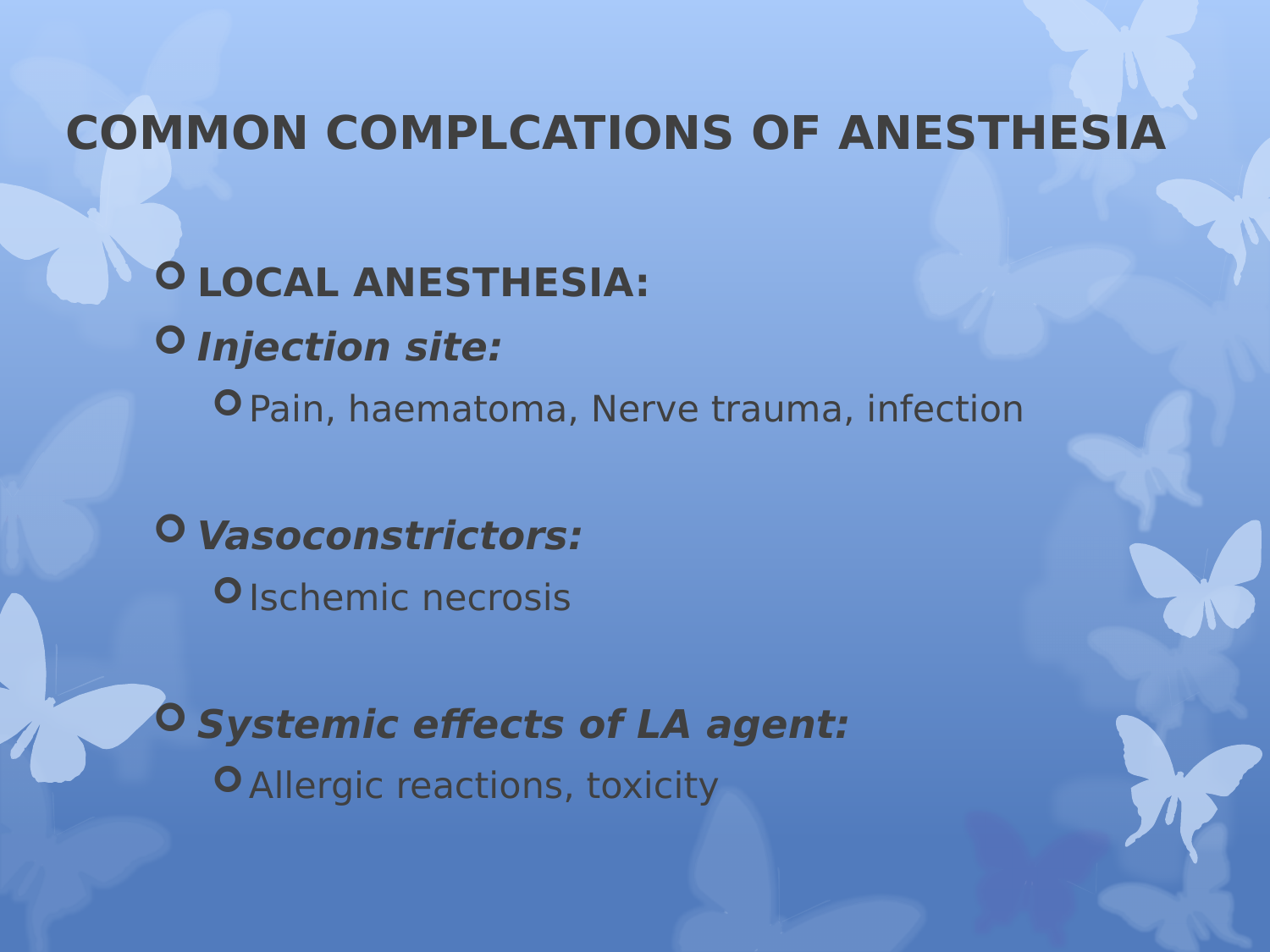

# COMMON COMPLCATIONS OF ANESTHESIA
LOCAL ANESTHESIA:
Injection site:
Pain, haematoma, Nerve trauma, infection

Vasoconstrictors:
Ischemic necrosis

Systemic effects of LA agent:
Allergic reactions, toxicity